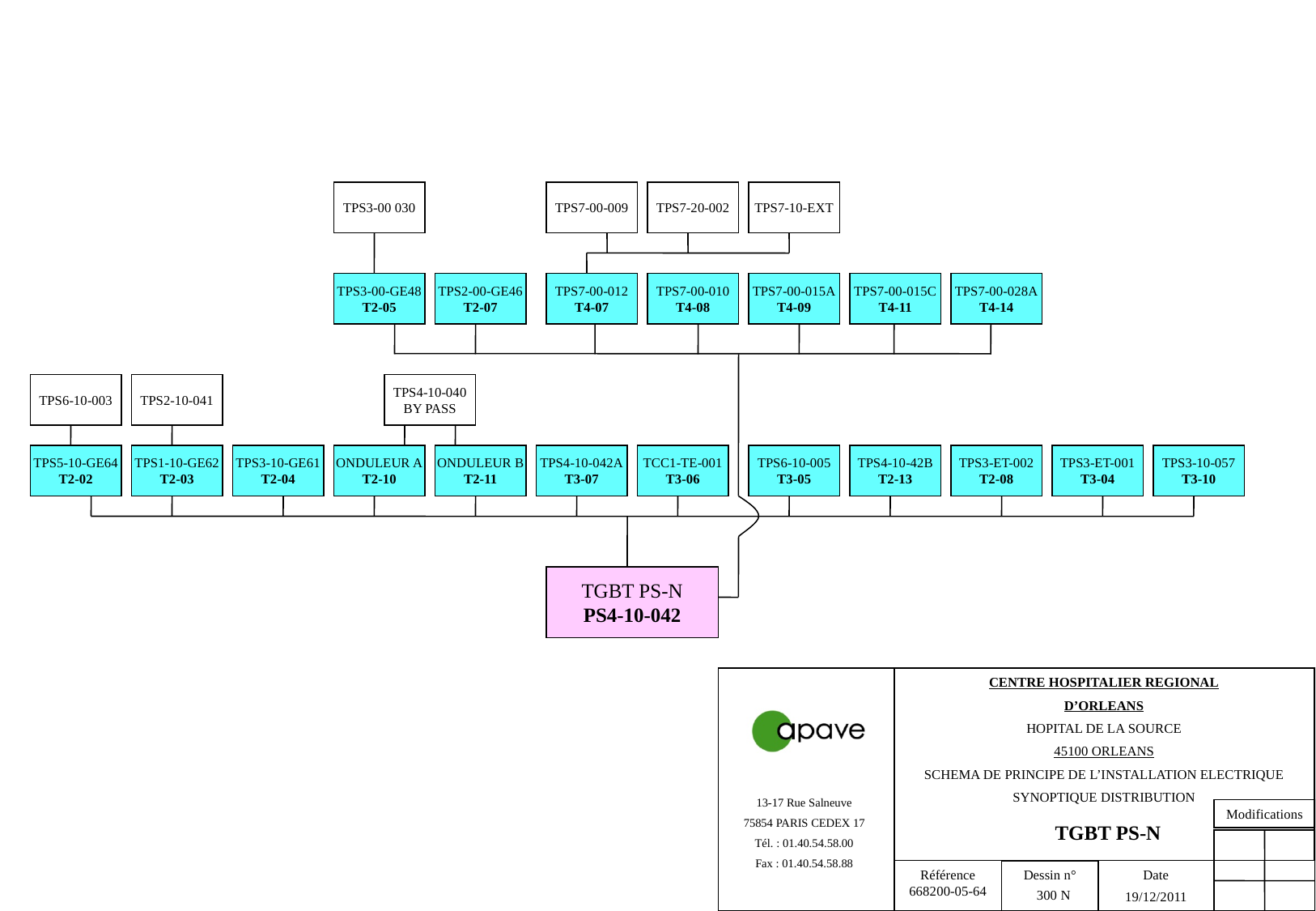

TPS3-00 030
TPS7-00-009
TPS7-20-002
TPS7-10-EXT

TPS3-00-GE48
T2-05
TPS2-00-GE46
T2-07
TPS7-00-012
T4-07
TPS7-00-010
T4-08
TPS7-00-015A
T4-09
TPS7-00-015C
T4-11
TPS7-00-028A
T4-14

TPS6-10-003
TPS2-10-041
TPS4-10-040
BY PASS

TPS5-10-GE64
T2-02
TPS1-10-GE62
T2-03
TPS3-10-GE61
T2-04
ONDULEUR A
T2-10
ONDULEUR B
T2-11
TPS4-10-042A
T3-07
TCC1-TE-001
T3-06
TPS6-10-005
T3-05
TPS4-10-42B
T2-13
TPS3-ET-002
T2-08
TPS3-ET-001
T3-04
TPS3-10-057
T3-10

TGBT PS-N
PS4-10-042

TGBT PS-N
300 N
19/12/2011